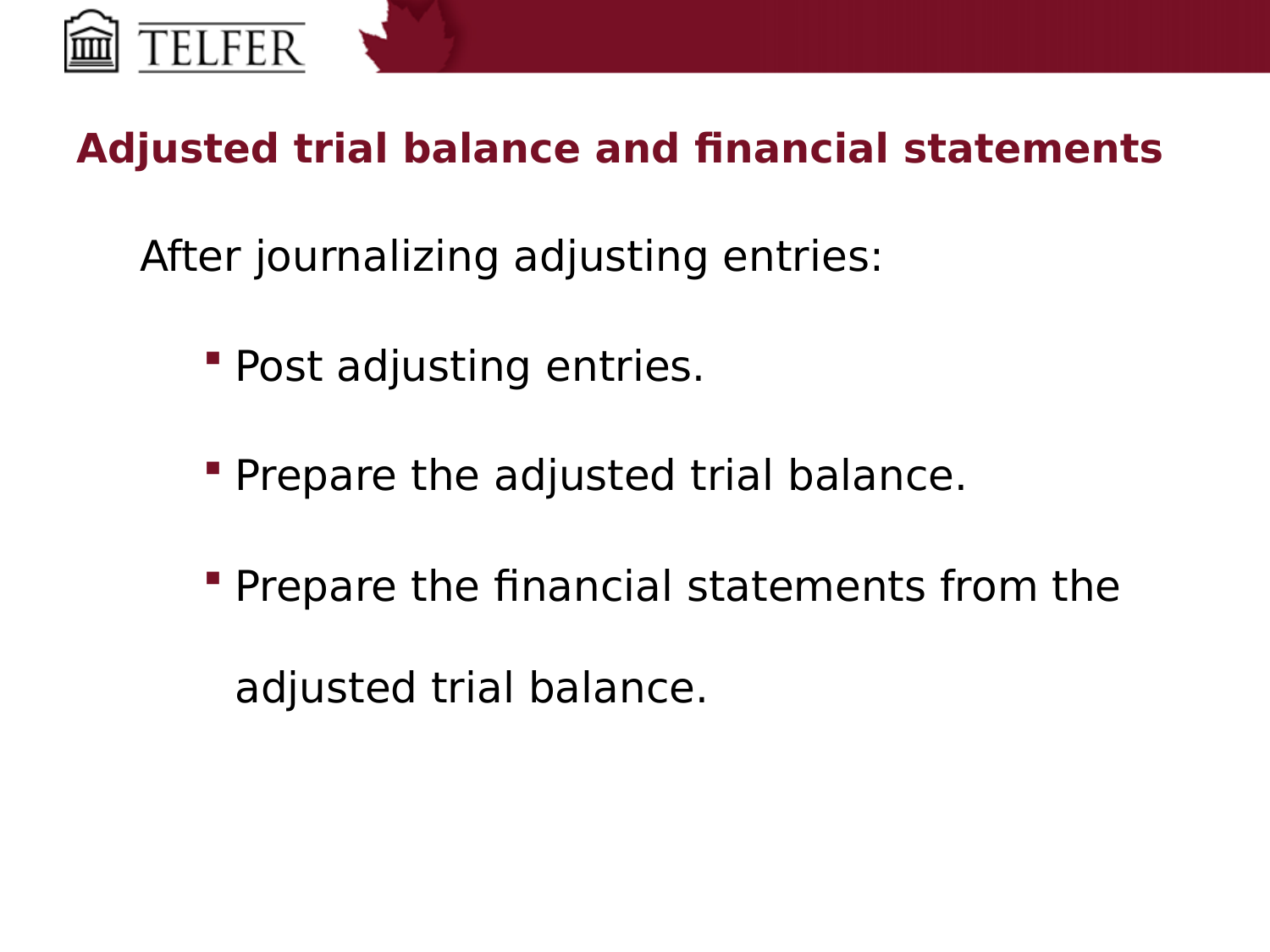

# Adjusted trial balance and financial statements
After journalizing adjusting entries:
Post adjusting entries.
Prepare the adjusted trial balance.
Prepare the financial statements from the adjusted trial balance.